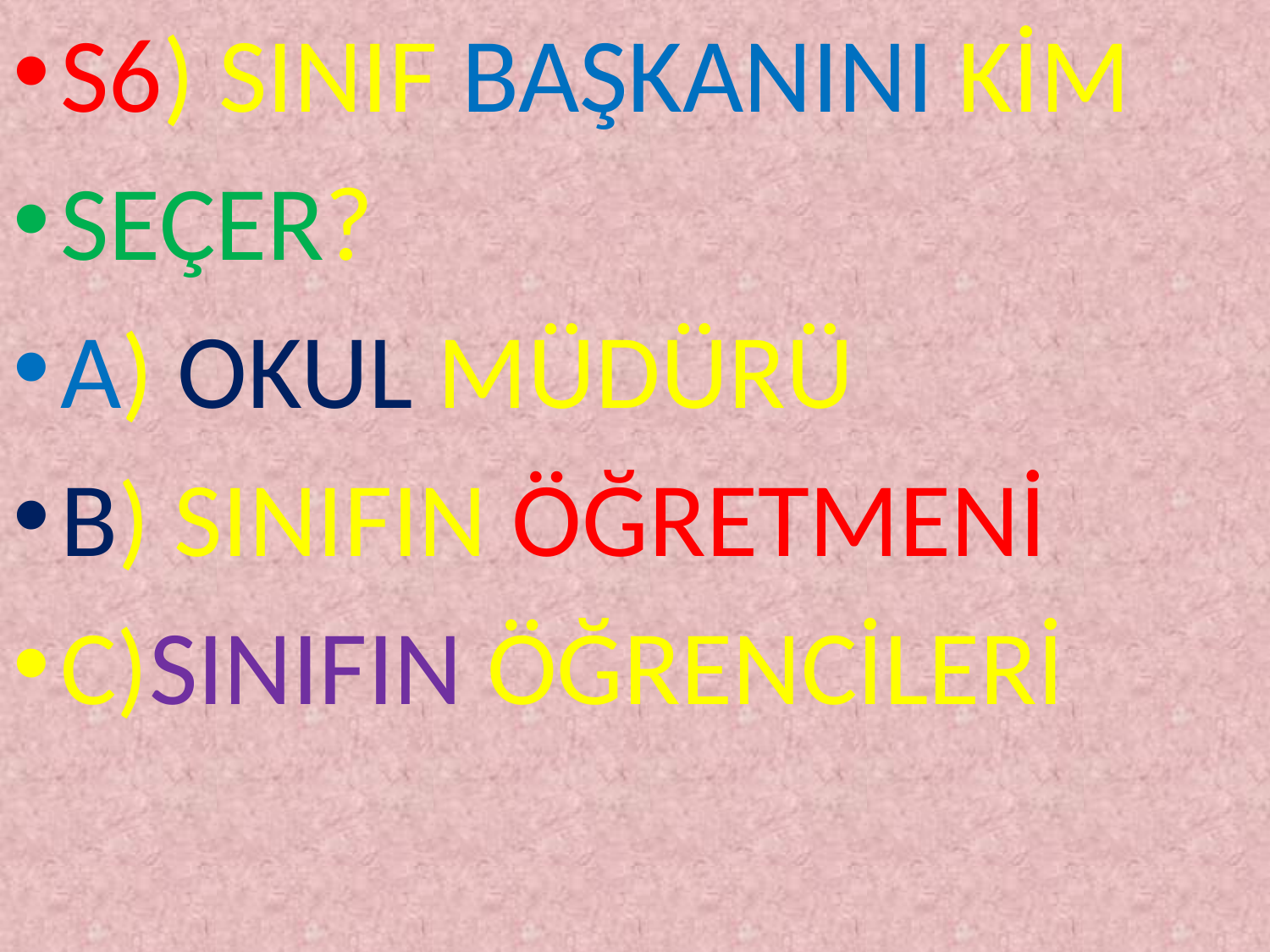

S6) SINIF BAŞKANINI KİM
SEÇER?
A) OKUL MÜDÜRÜ
B) SINIFIN ÖĞRETMENİ
C)SINIFIN ÖĞRENCİLERİ

#